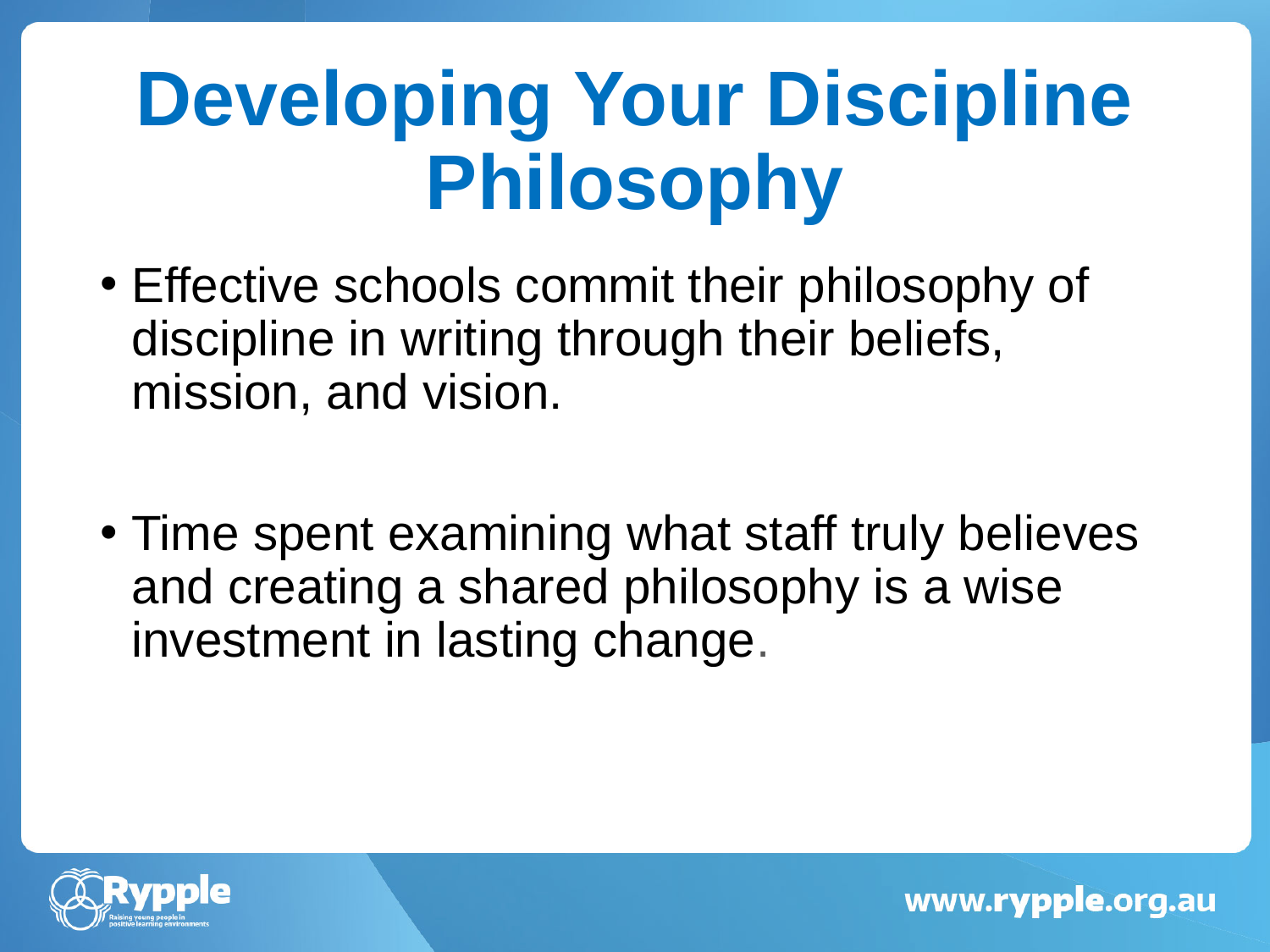

# Developing Your Discipline Philosophy
Effective schools commit their philosophy of discipline in writing through their beliefs, mission, and vision.

Time spent examining what staff truly believes and creating a shared philosophy is a wise investment in lasting change.